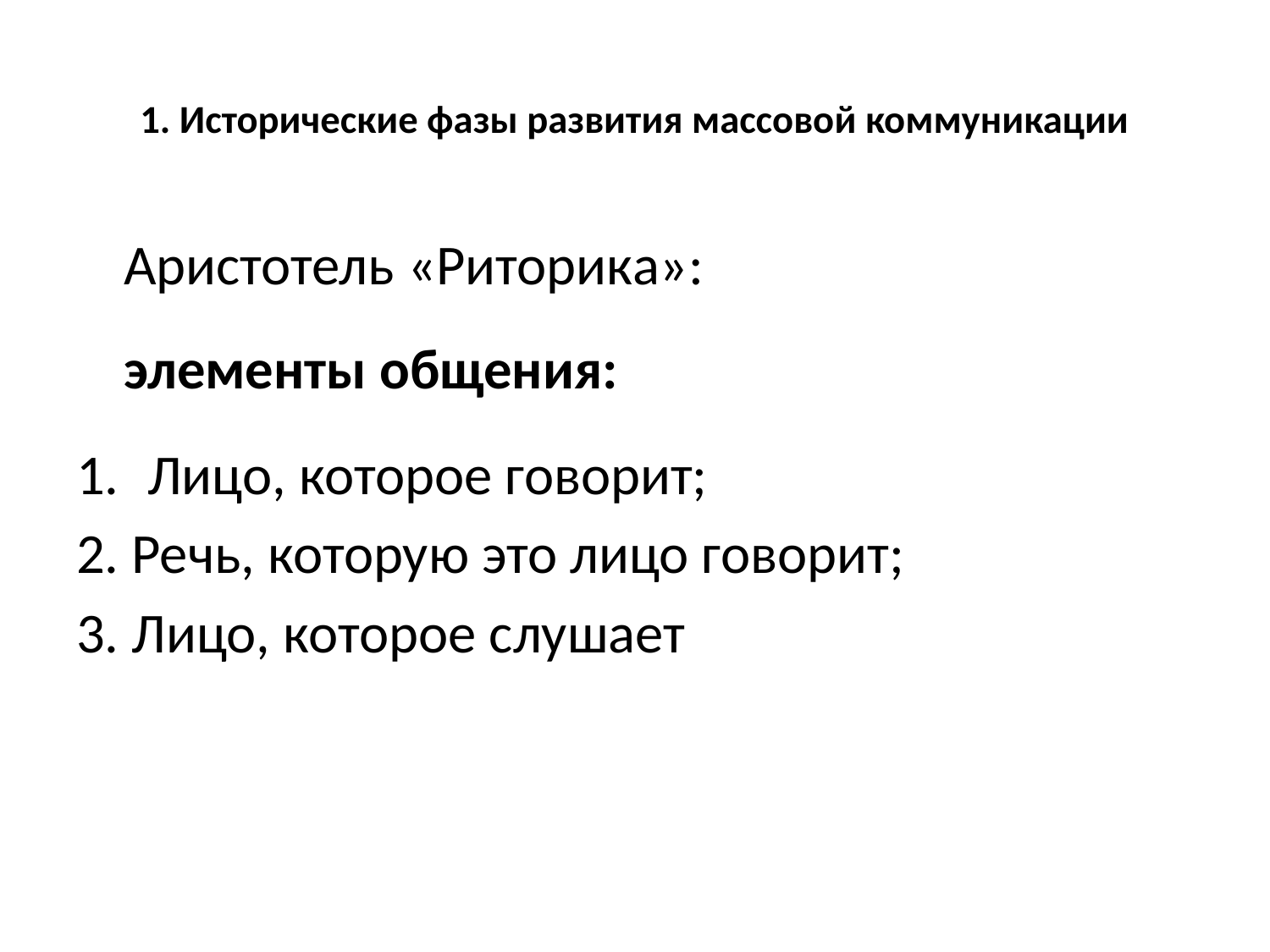

# 1. Исторические фазы развития массовой коммуникации
	Аристотель «Риторика»:

	элементы общения:

Лицо, которое говорит;
2. Речь, которую это лицо говорит;
3. Лицо, которое слушает